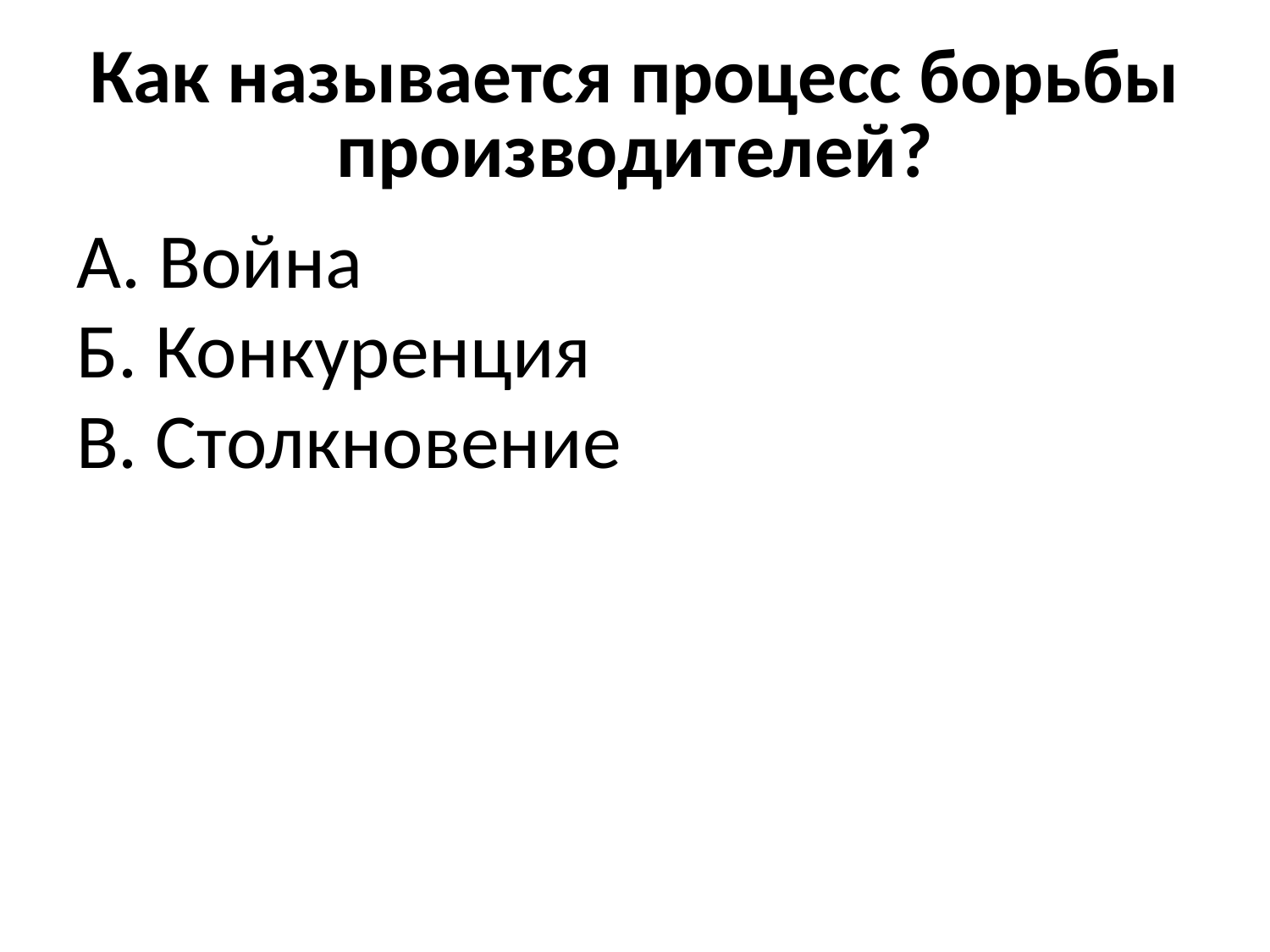

# Как называется процесс борьбы производителей?
А. Война
Б. Конкуренция
В. Столкновение